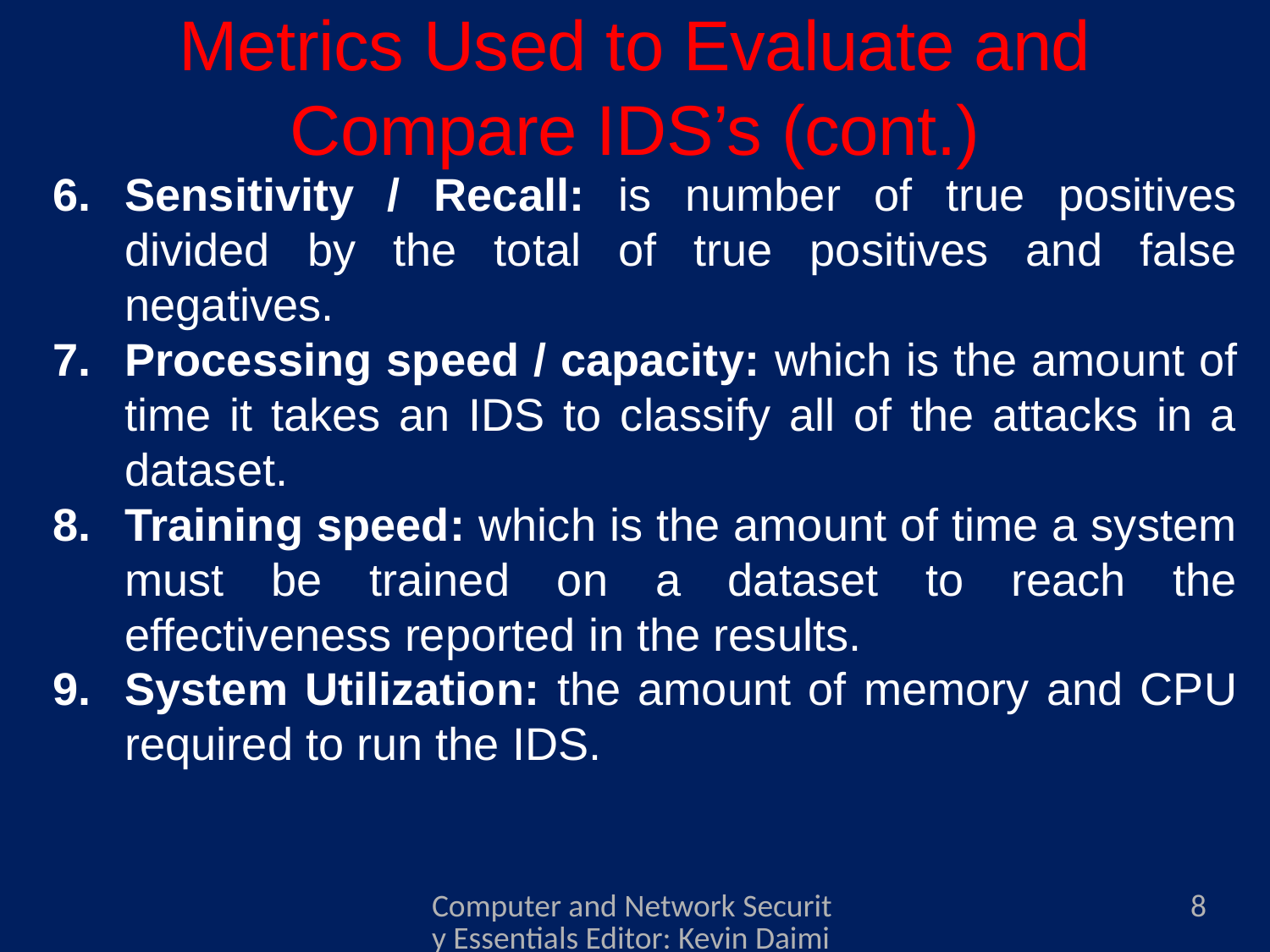

# Metrics Used to Evaluate and Compare IDS’s (cont.)
Sensitivity / Recall: is number of true positives divided by the total of true positives and false negatives.
Processing speed / capacity: which is the amount of time it takes an IDS to classify all of the attacks in a dataset.
Training speed: which is the amount of time a system must be trained on a dataset to reach the effectiveness reported in the results.
System Utilization: the amount of memory and CPU required to run the IDS.
Computer and Network Security Essentials Editor: Kevin Daimi Associate Editors: Guillermo Francia, Levent Ertaul, Luis H. Encinas, Eman El-Sheikh Published by Springer
8